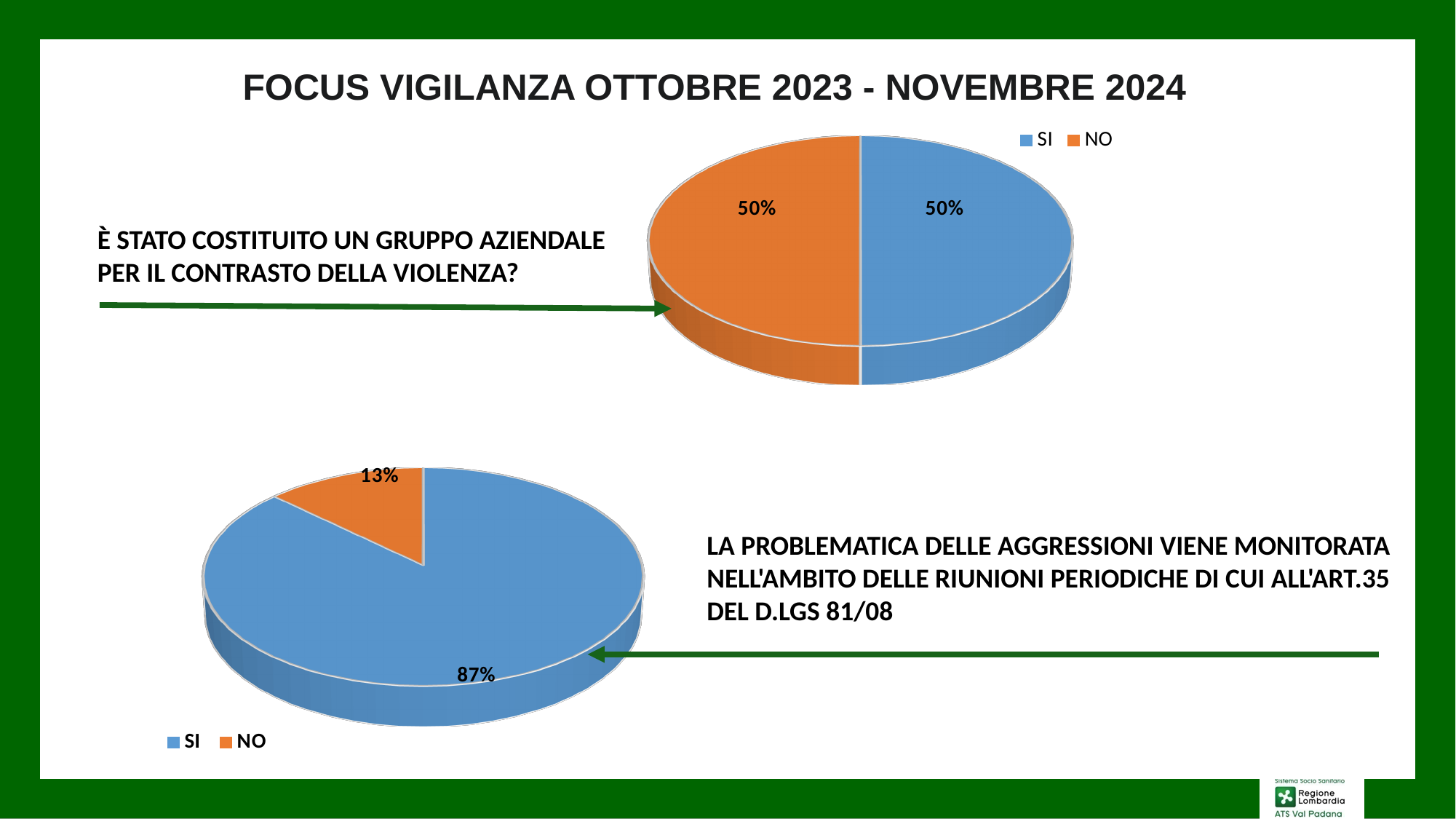

FOCUS VIGILANZA OTTOBRE 2023 - NOVEMBRE 2024

[unsupported chart]

È STATO COSTITUITO UN GRUPPO AZIENDALE PER IL CONTRASTO DELLA VIOLENZA?

[unsupported chart]

LA PROBLEMATICA DELLE AGGRESSIONI VIENE MONITORATA NELL'AMBITO DELLE RIUNIONI PERIODICHE DI CUI ALL'ART.35 DEL D.LGS 81/08